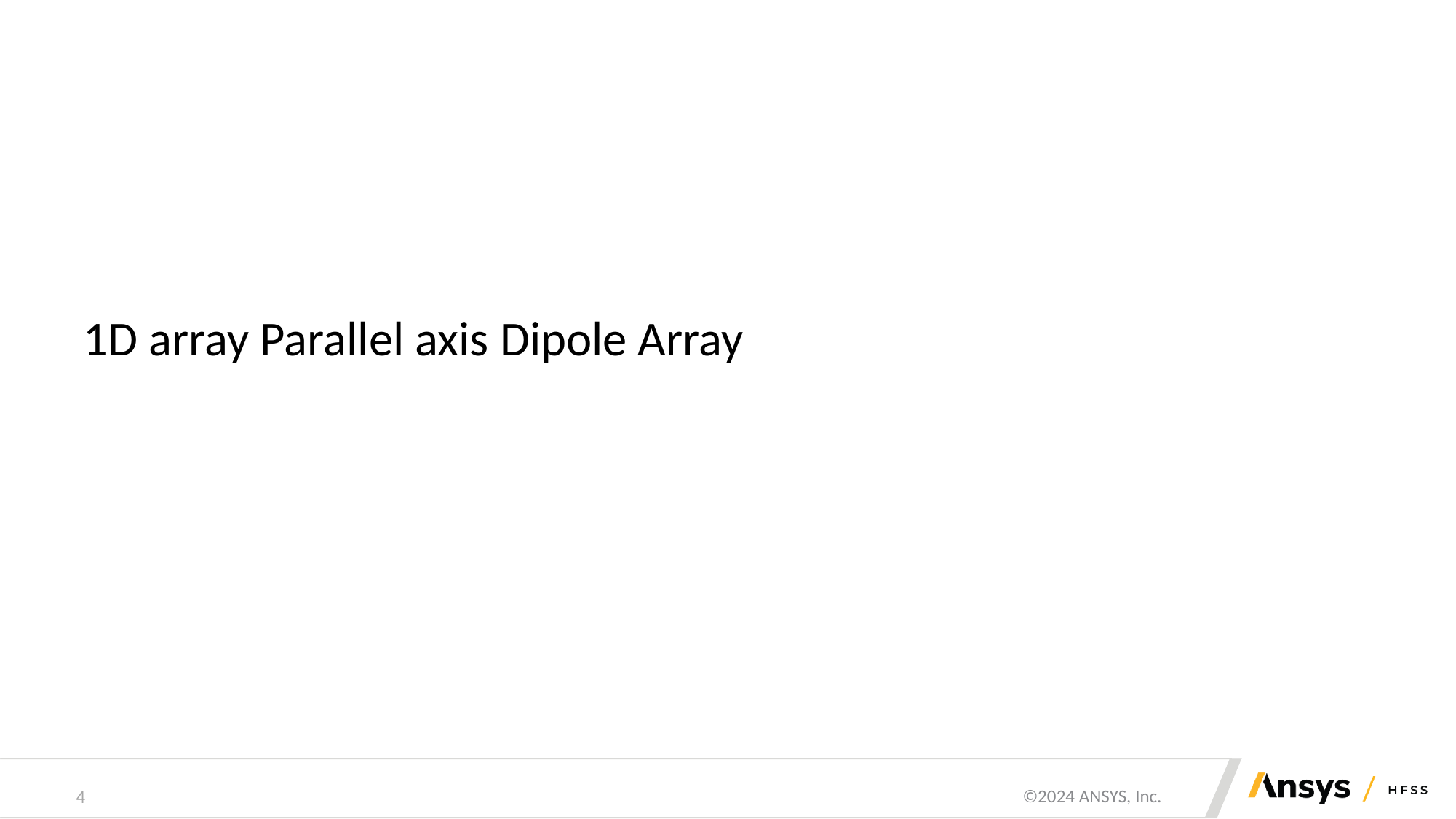

# 1D array Parallel axis Dipole Array
4